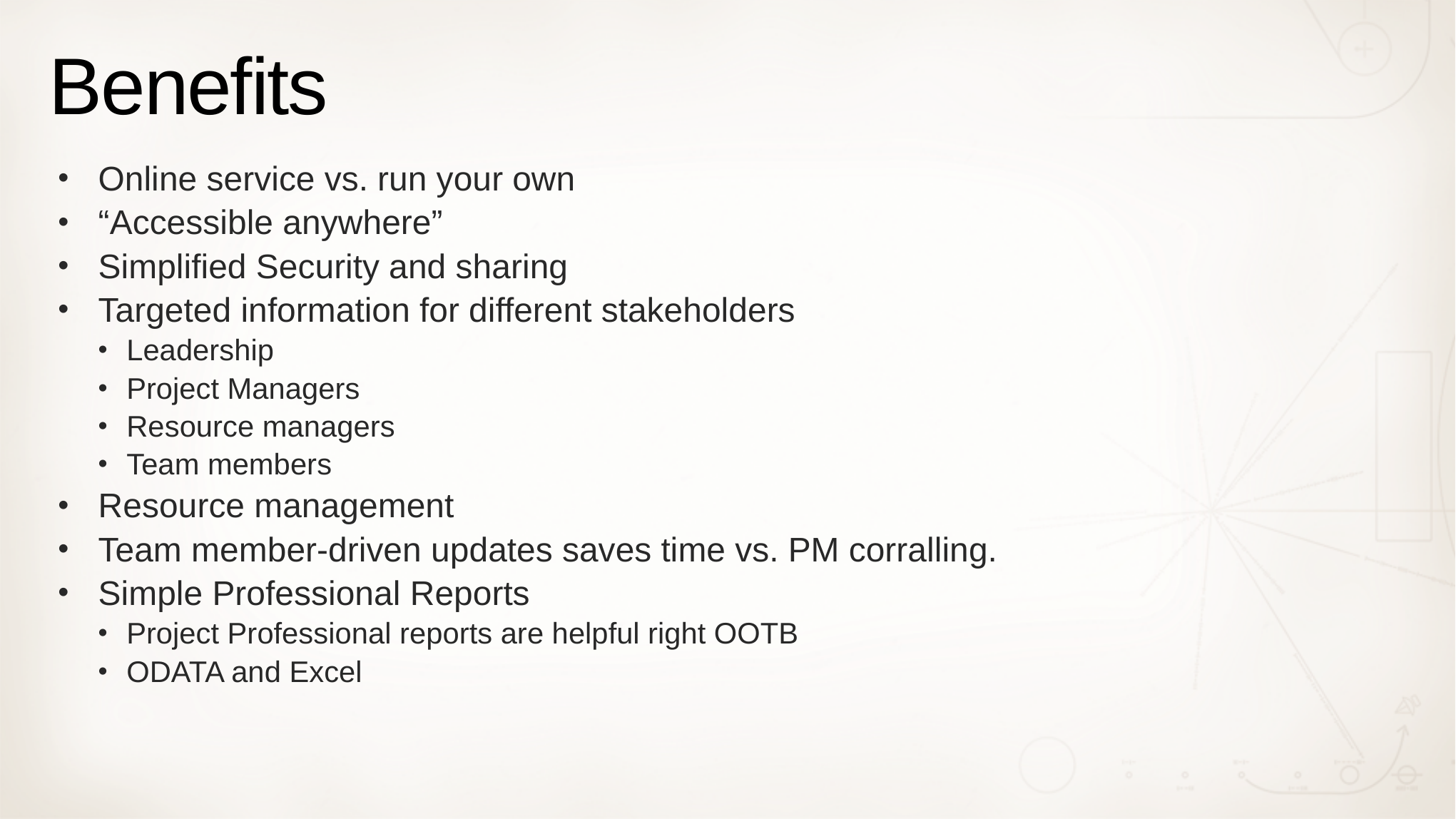

# Benefits
Online service vs. run your own
“Accessible anywhere”
Simplified Security and sharing
Targeted information for different stakeholders
Leadership
Project Managers
Resource managers
Team members
Resource management
Team member-driven updates saves time vs. PM corralling.
Simple Professional Reports
Project Professional reports are helpful right OOTB
ODATA and Excel